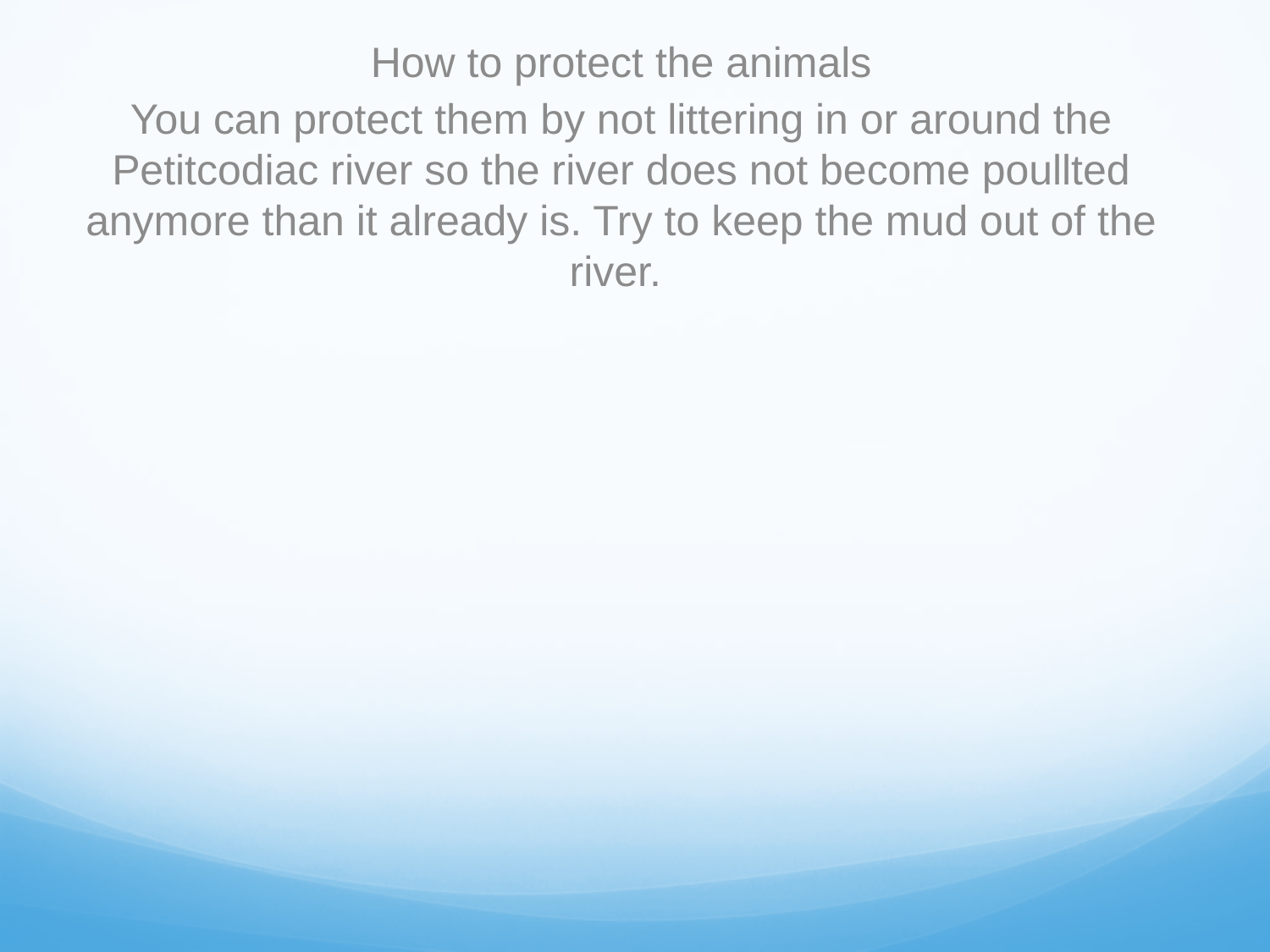

How to protect the animals
You can protect them by not littering in or around the Petitcodiac river so the river does not become poullted anymore than it already is. Try to keep the mud out of the river.

#